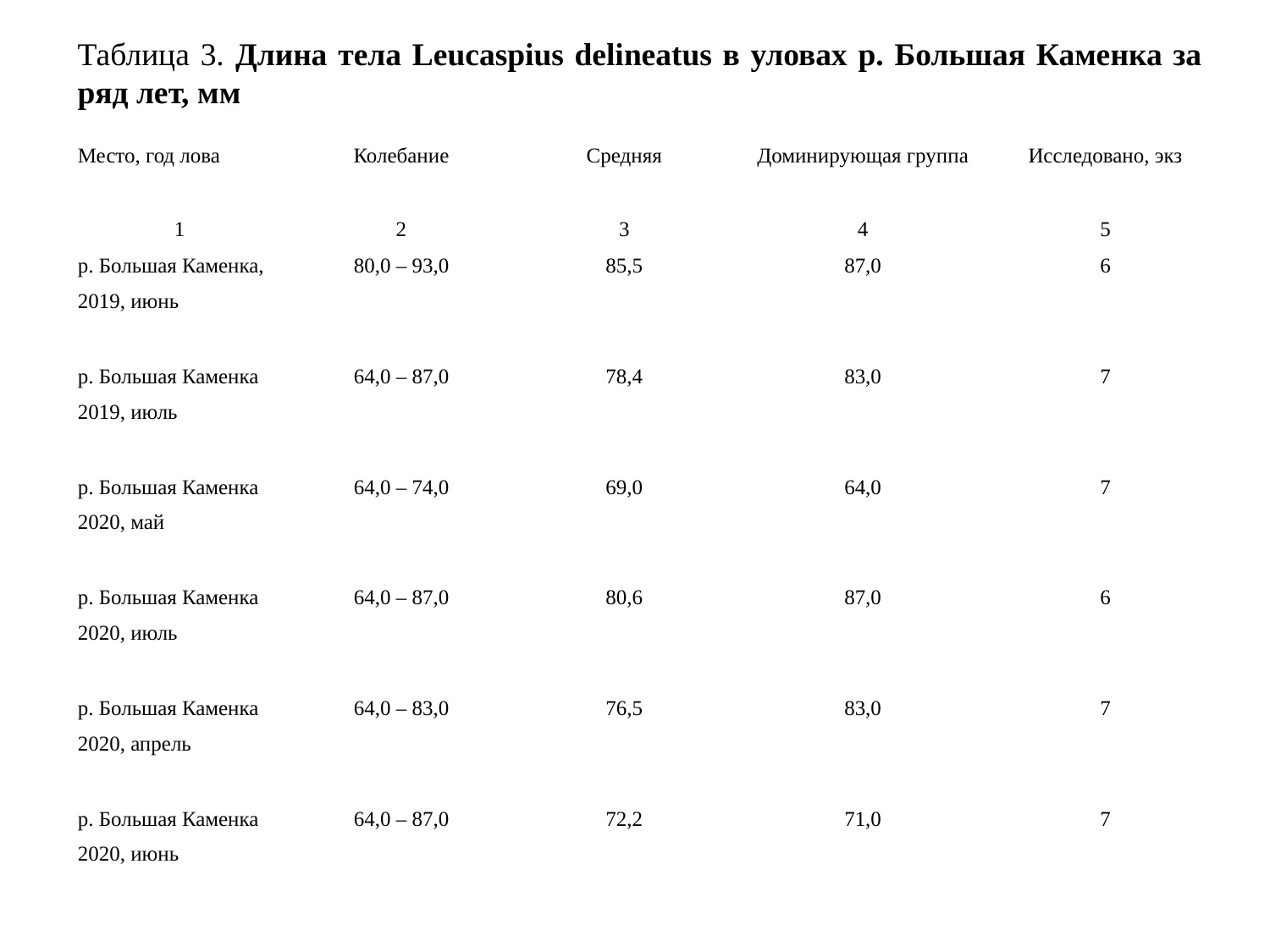

Таблица 3. Длина тела Leucaspius delineatus в уловах р. Большая Каменка за ряд лет, мм

| Место, год лова | Колебание | Средняя | Доминирующая группа | Исследовано, экз |
| --- | --- | --- | --- | --- |
| 1 | 2 | 3 | 4 | 5 |
| р. Большая Каменка, 2019, июнь | 80,0 – 93,0 | 85,5 | 87,0 | 6 |
| р. Большая Каменка 2019, июль | 64,0 – 87,0 | 78,4 | 83,0 | 7 |
| р. Большая Каменка 2020, май | 64,0 – 74,0 | 69,0 | 64,0 | 7 |
| р. Большая Каменка 2020, июль | 64,0 – 87,0 | 80,6 | 87,0 | 6 |
| р. Большая Каменка 2020, апрель | 64,0 – 83,0 | 76,5 | 83,0 | 7 |
| р. Большая Каменка 2020, июнь | 64,0 – 87,0 | 72,2 | 71,0 | 7 |